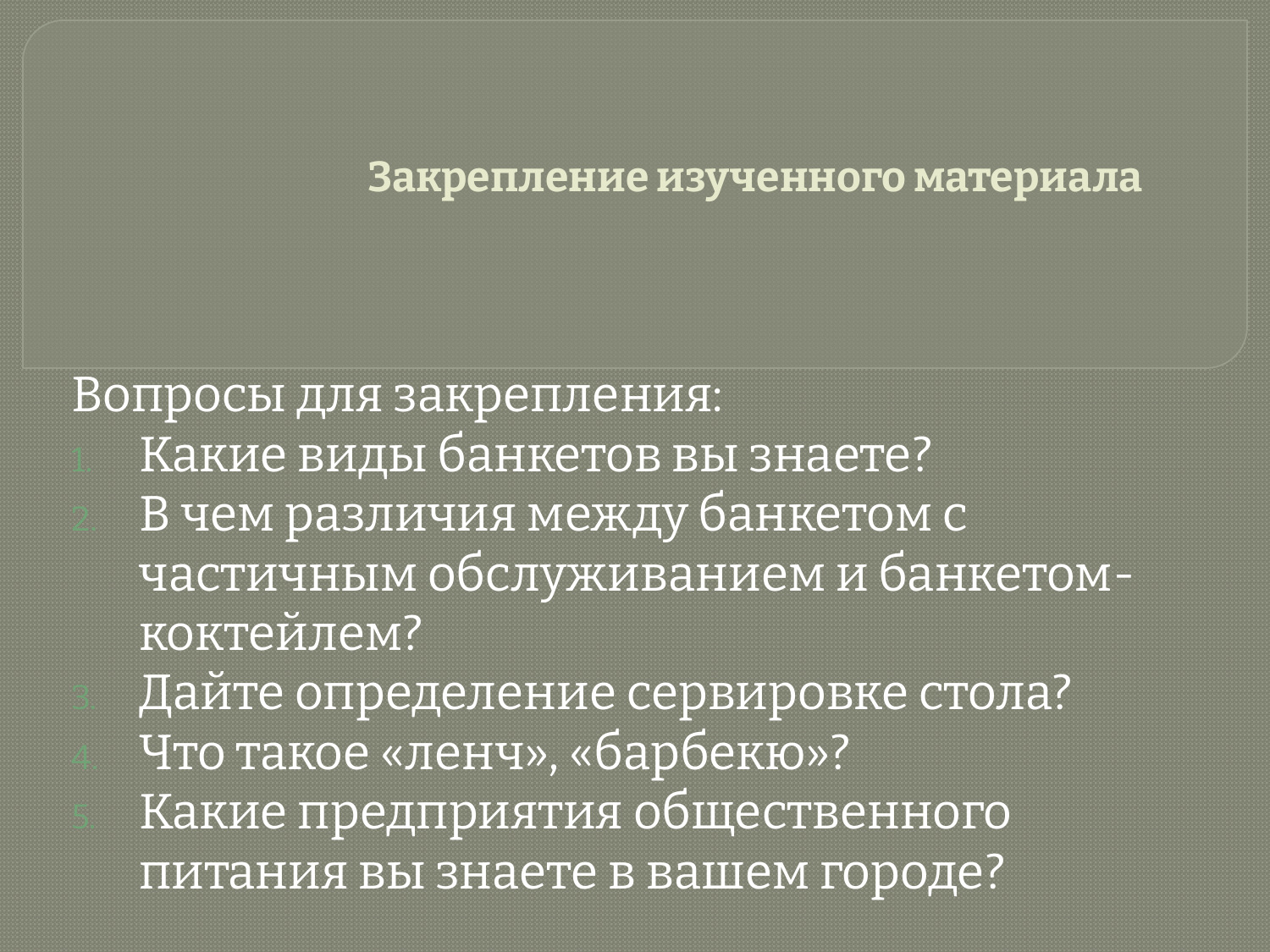

# Закрепление изученного материала
Вопросы для закрепления:
Какие виды банкетов вы знаете?
В чем различия между банкетом с частичным обслуживанием и банкетом-коктейлем?
Дайте определение сервировке стола?
Что такое «ленч», «барбекю»?
Какие предприятия общественного питания вы знаете в вашем городе?